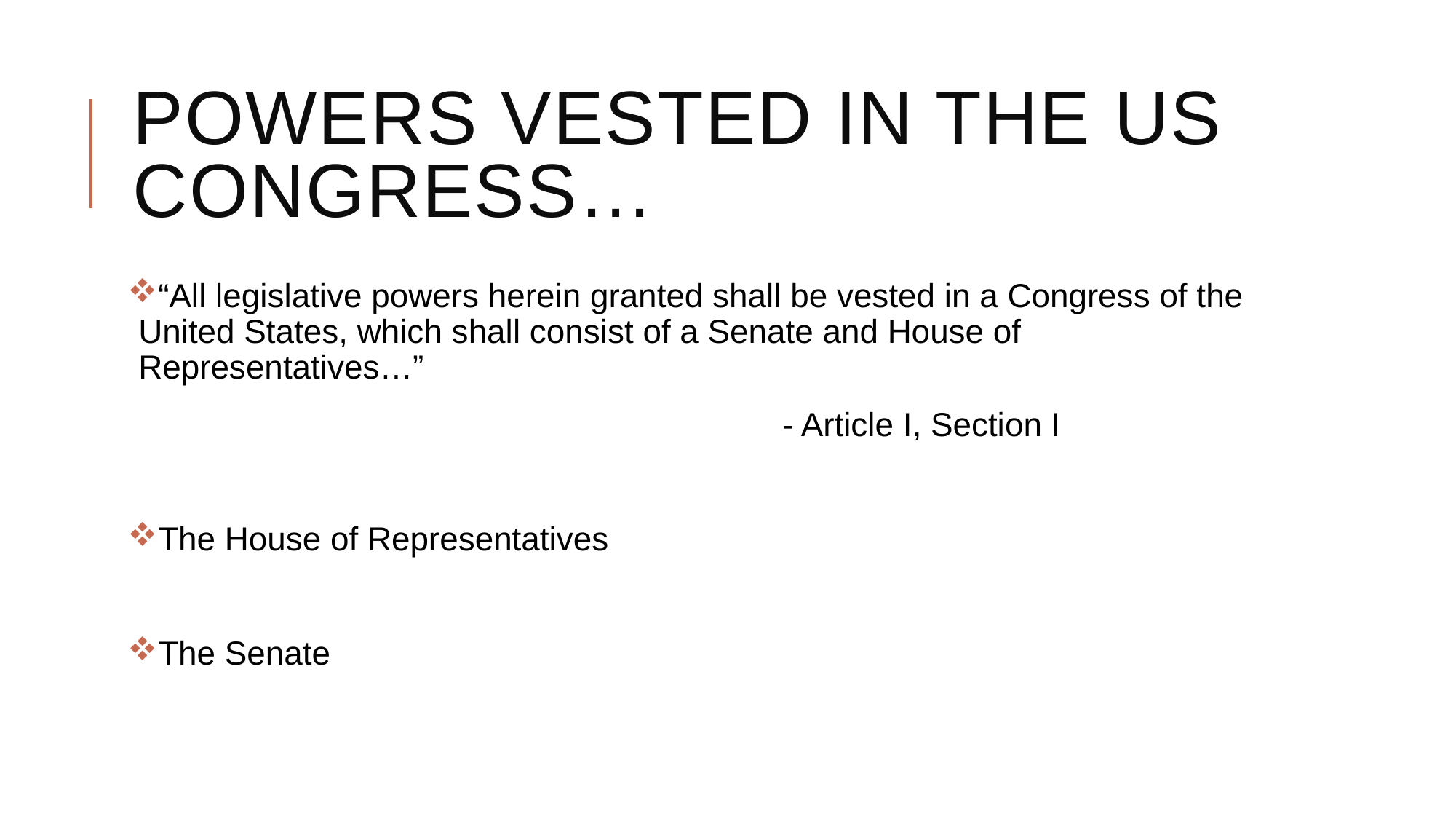

# Powers vested In the us congress…
“All legislative powers herein granted shall be vested in a Congress of the United States, which shall consist of a Senate and House of Representatives…”
						- Article I, Section I

The House of Representatives

The Senate